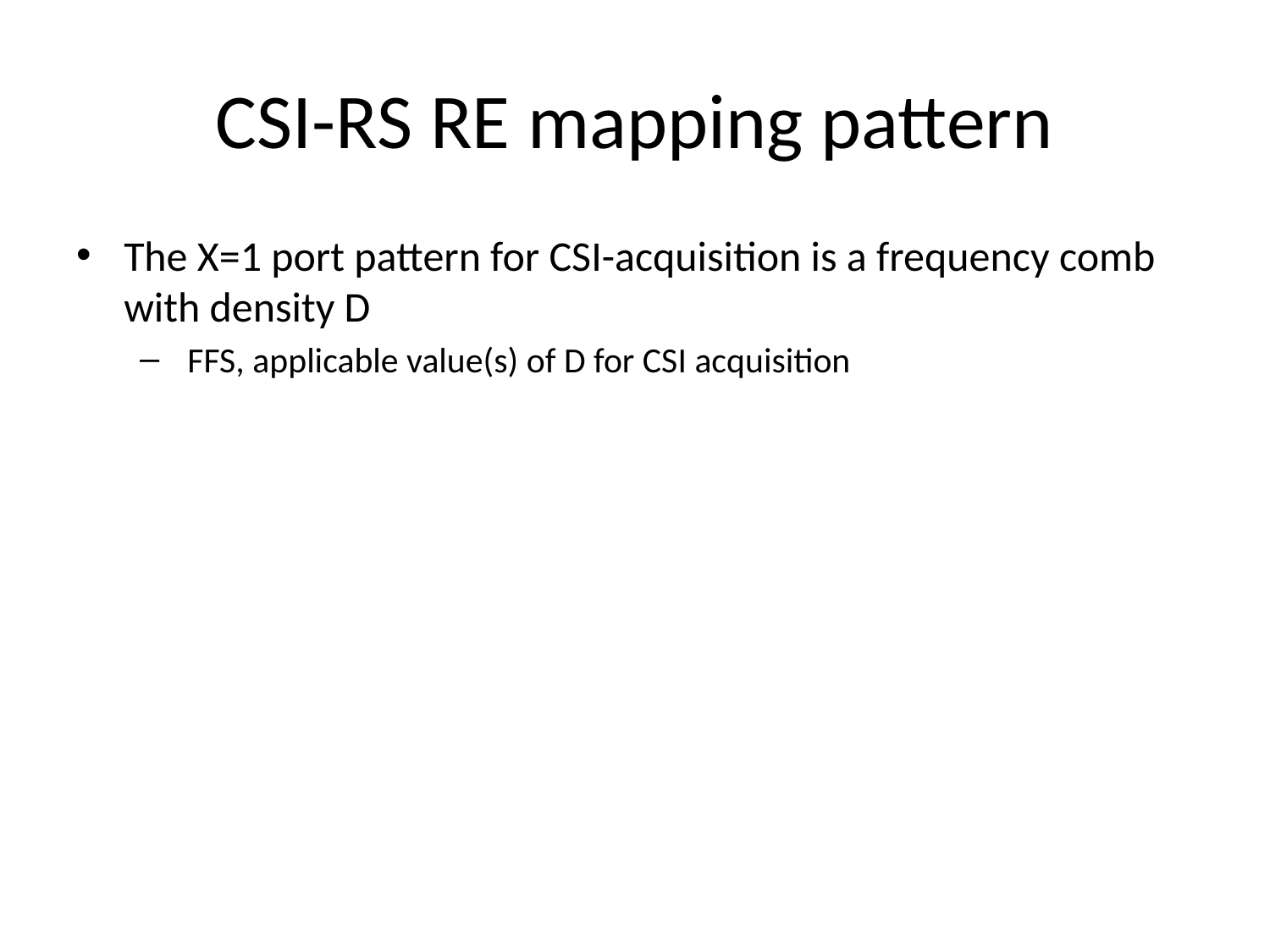

# CSI-RS RE mapping pattern
The X=1 port pattern for CSI-acquisition is a frequency comb with density D
 FFS, applicable value(s) of D for CSI acquisition